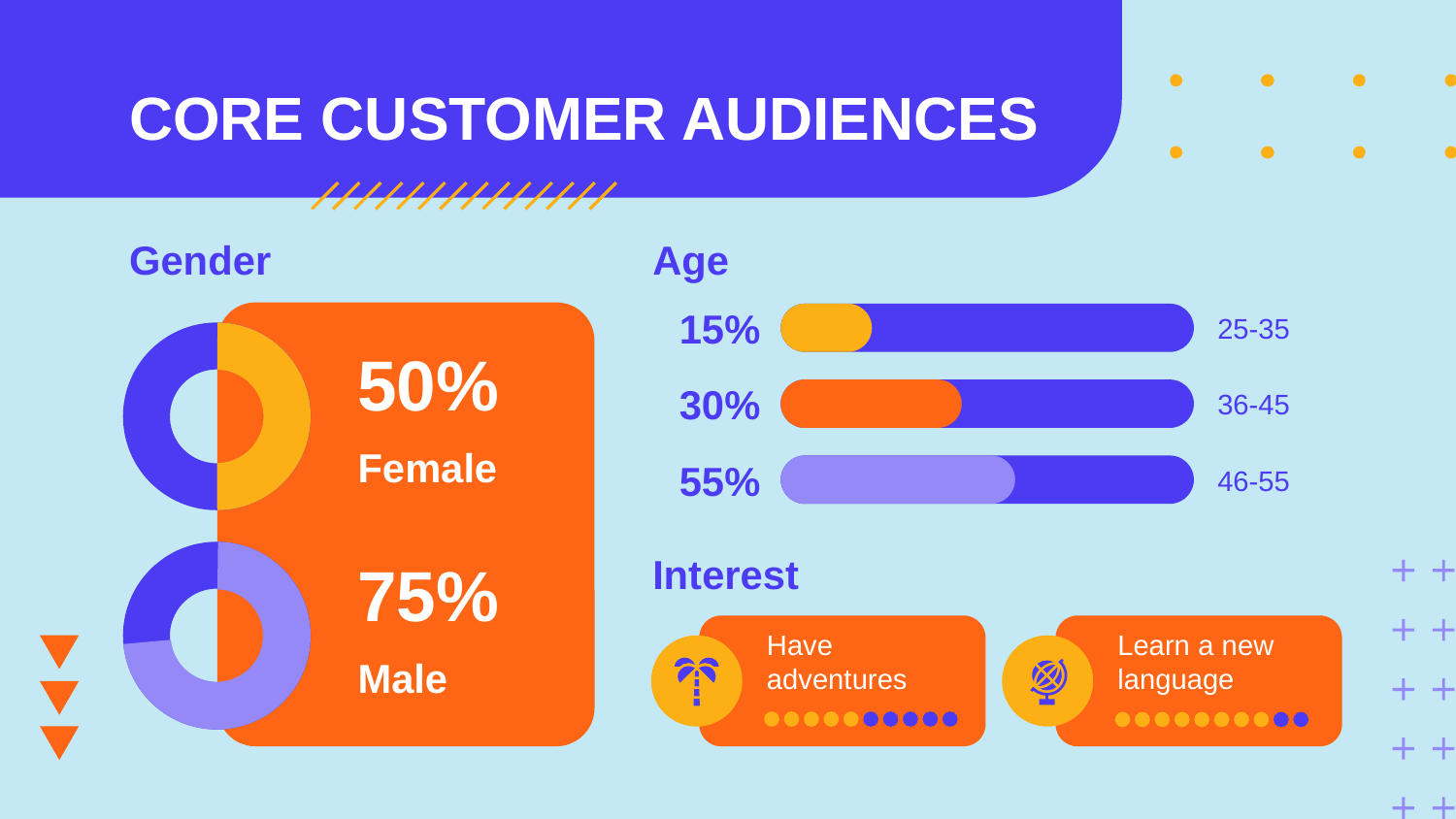

# CORE CUSTOMER AUDIENCES
Gender
Age
25-35
15%

50%
36-45
30%

Female
46-55
55%

Interest

75%

Have adventures
Learn a new language

Male